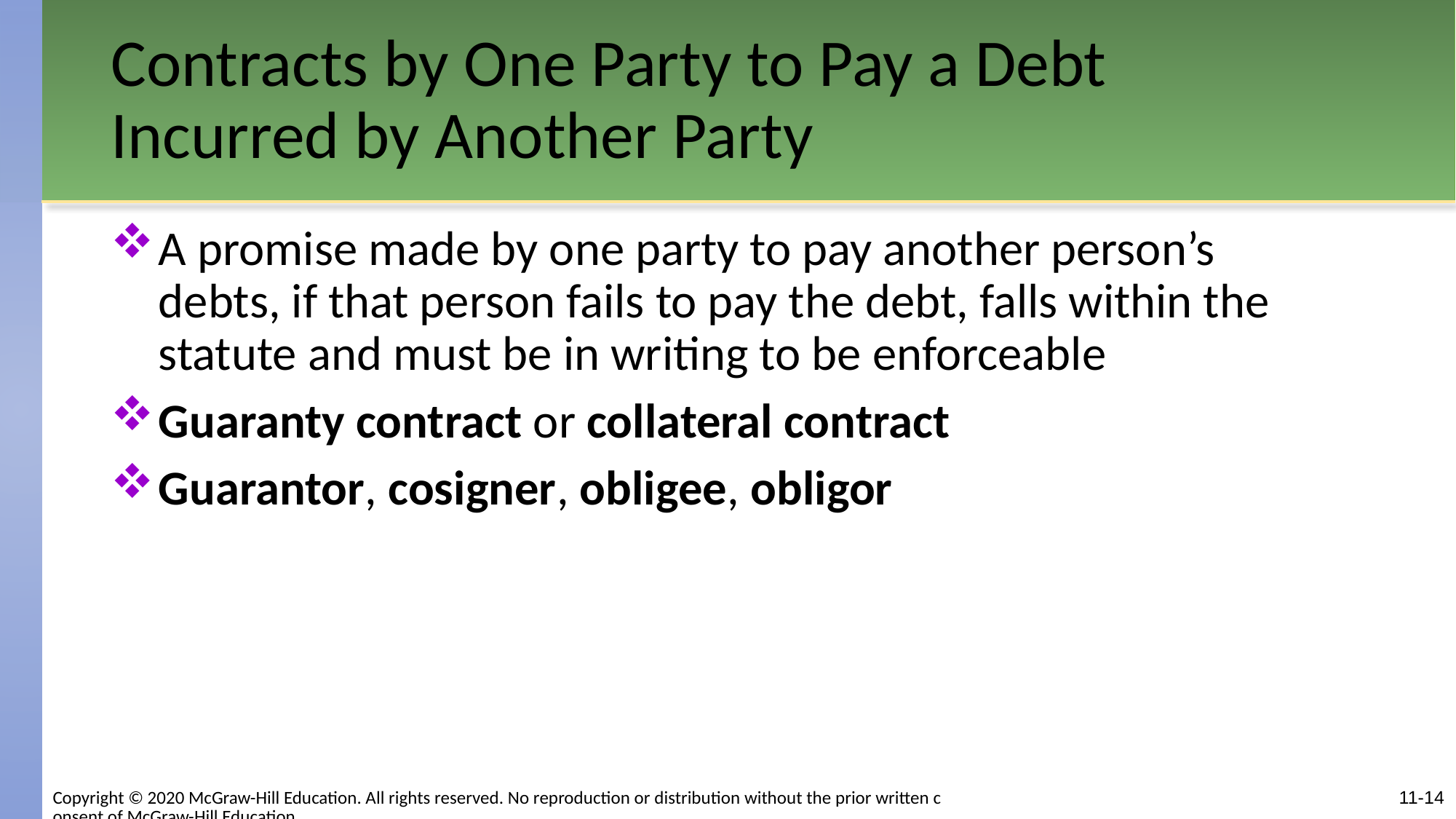

# Contracts by One Party to Pay a Debt Incurred by Another Party
A promise made by one party to pay another person’s debts, if that person fails to pay the debt, falls within the statute and must be in writing to be enforceable
Guaranty contract or collateral contract
Guarantor, cosigner, obligee, obligor

Copyright © 2020 McGraw-Hill Education. All rights reserved. No reproduction or distribution without the prior written consent of McGraw-Hill Education.
11-14